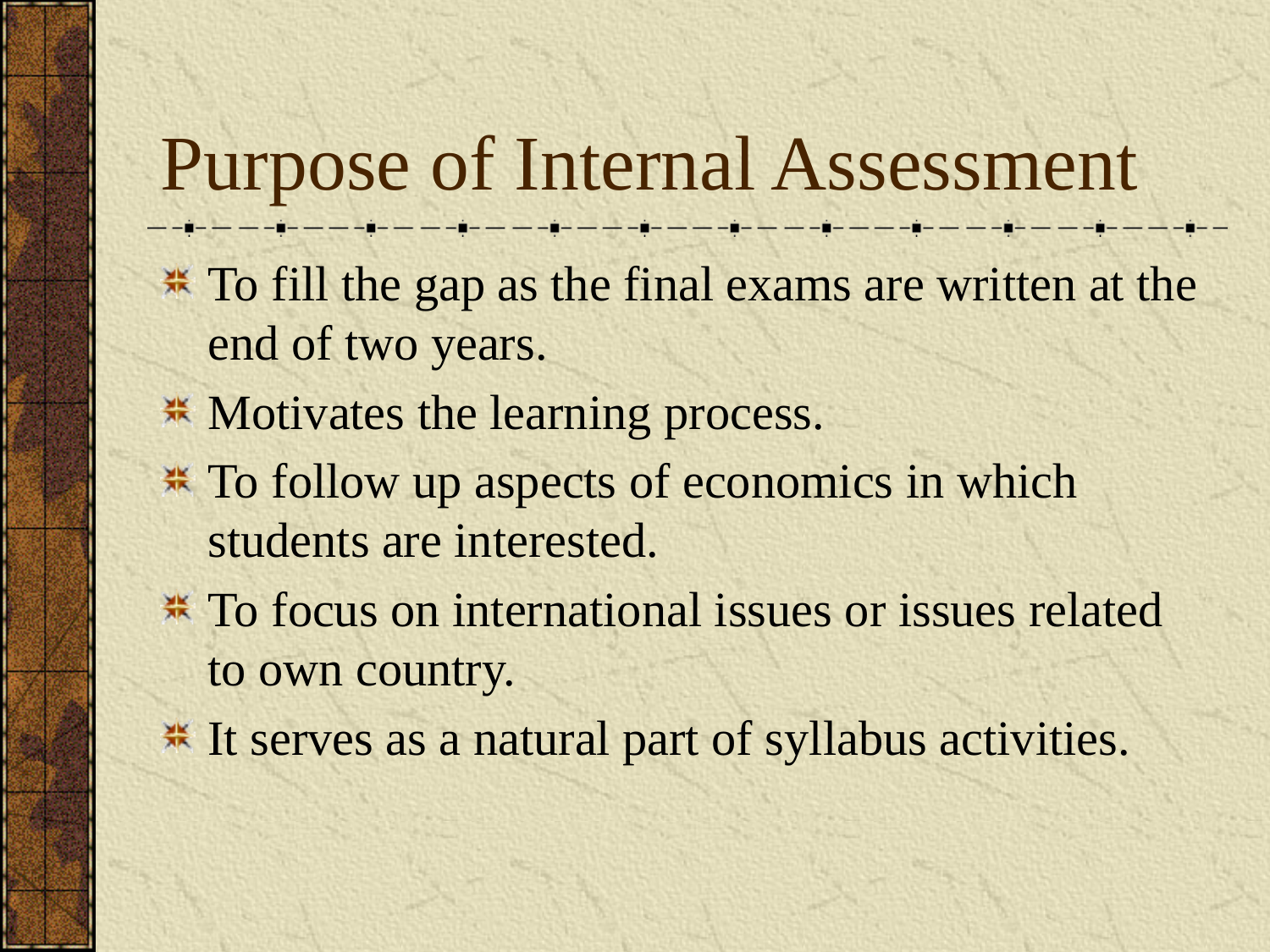

# Purpose of Internal Assessment
To fill the gap as the final exams are written at the end of two years.
Motivates the learning process.
To follow up aspects of economics in which students are interested.
To focus on international issues or issues related to own country.
It serves as a natural part of syllabus activities.